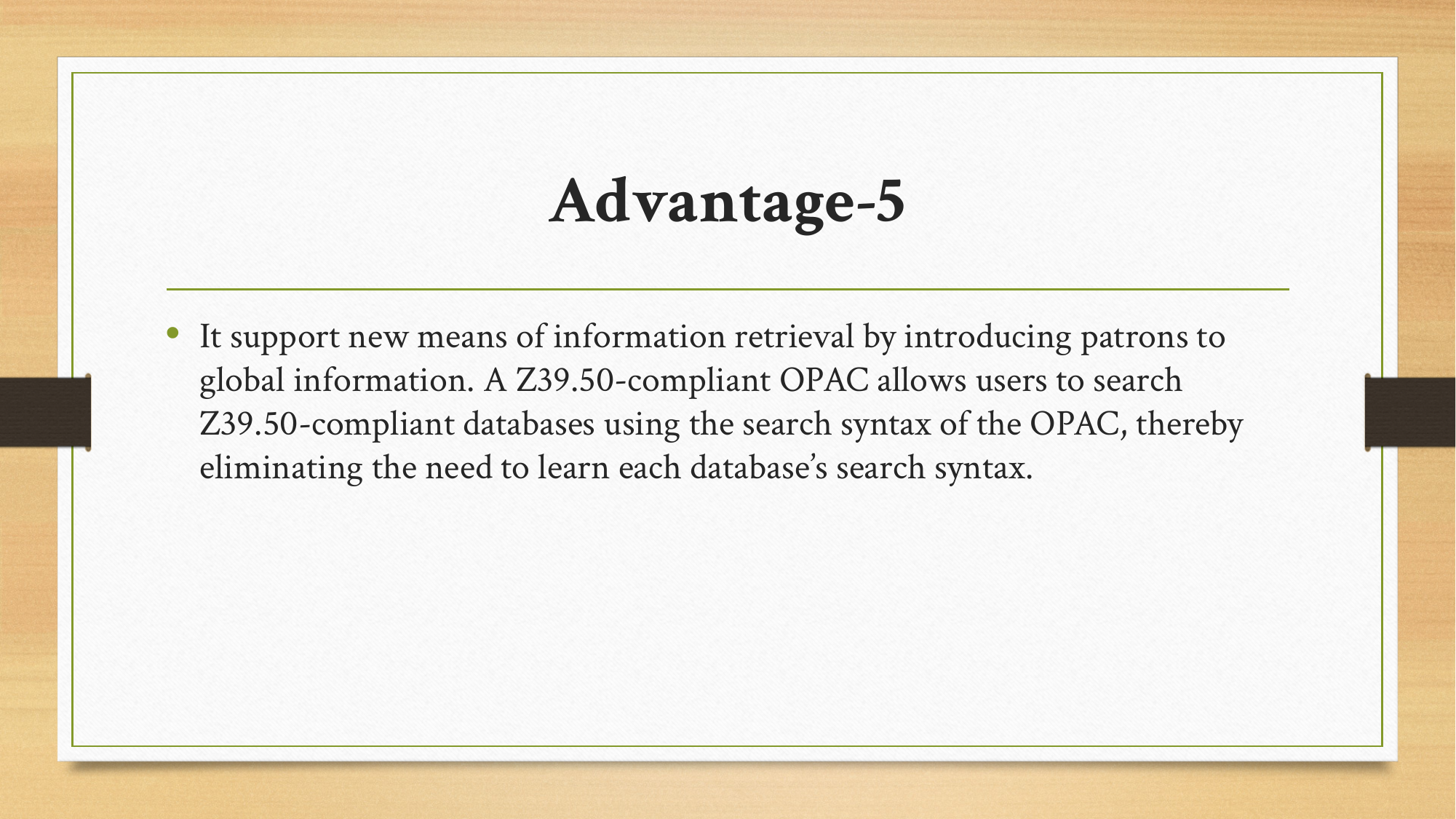

# Advantage-5
It support new means of information retrieval by introducing patrons to global information. A Z39.50-compliant OPAC allows users to search Z39.50-compliant databases using the search syntax of the OPAC, thereby eliminating the need to learn each database’s search syntax.